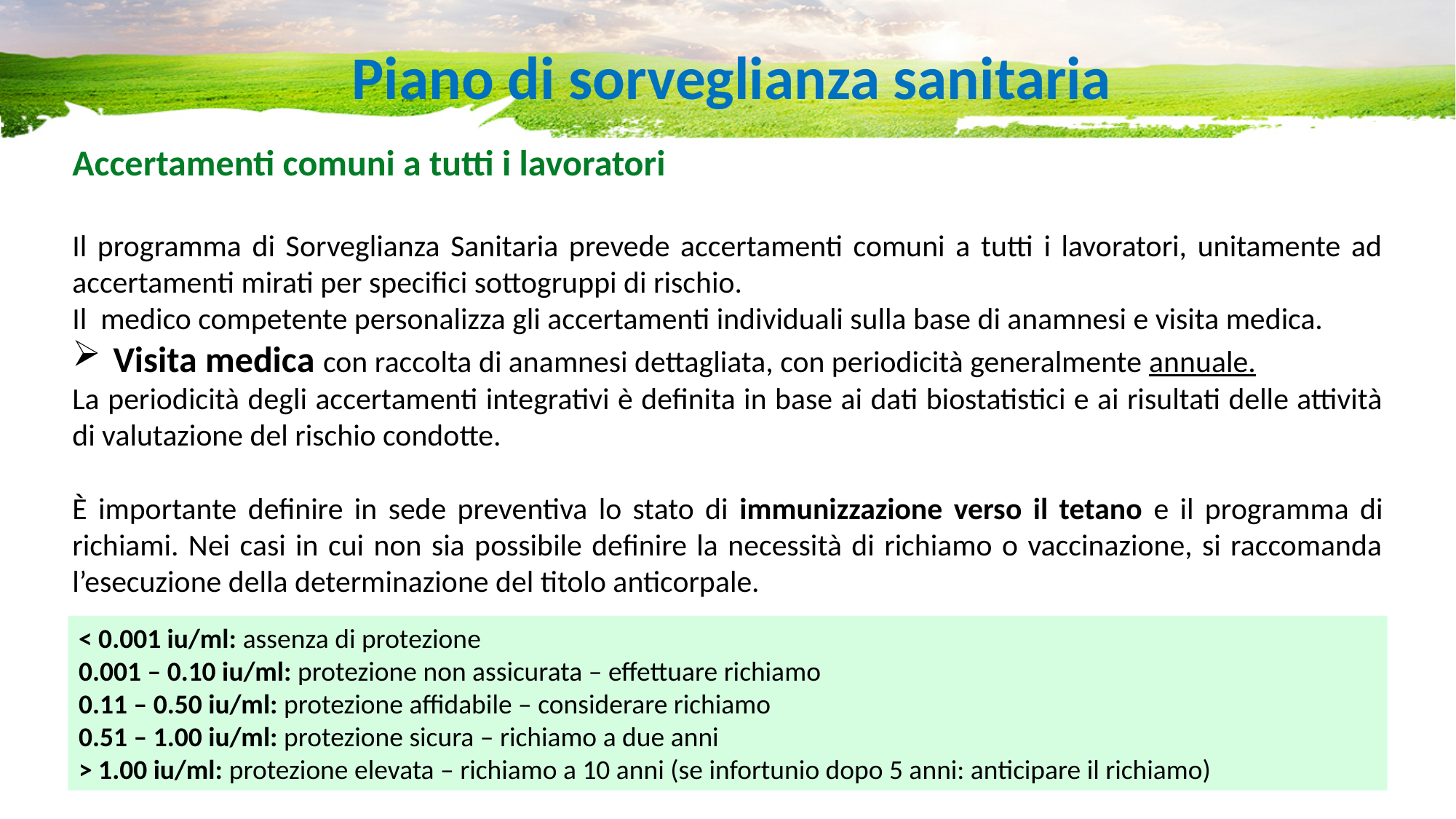

# Piano di sorveglianza sanitaria
Accertamenti comuni a tutti i lavoratori

Il programma di Sorveglianza Sanitaria prevede accertamenti comuni a tutti i lavoratori, unitamente ad accertamenti mirati per specifici sottogruppi di rischio.
Il  medico competente personalizza gli accertamenti individuali sulla base di anamnesi e visita medica.
Visita medica con raccolta di anamnesi dettagliata, con periodicità generalmente annuale.
La periodicità degli accertamenti integrativi è definita in base ai dati biostatistici e ai risultati delle attività di valutazione del rischio condotte.

È importante definire in sede preventiva lo stato di immunizzazione verso il tetano e il programma di richiami. Nei casi in cui non sia possibile definire la necessità di richiamo o vaccinazione, si raccomanda l’esecuzione della determinazione del titolo anticorpale.
< 0.001 iu/ml: assenza di protezione
0.001 – 0.10 iu/ml: protezione non assicurata – effettuare richiamo
0.11 – 0.50 iu/ml: protezione affidabile – considerare richiamo
0.51 – 1.00 iu/ml: protezione sicura – richiamo a due anni
> 1.00 iu/ml: protezione elevata – richiamo a 10 anni (se infortunio dopo 5 anni: anticipare il richiamo)